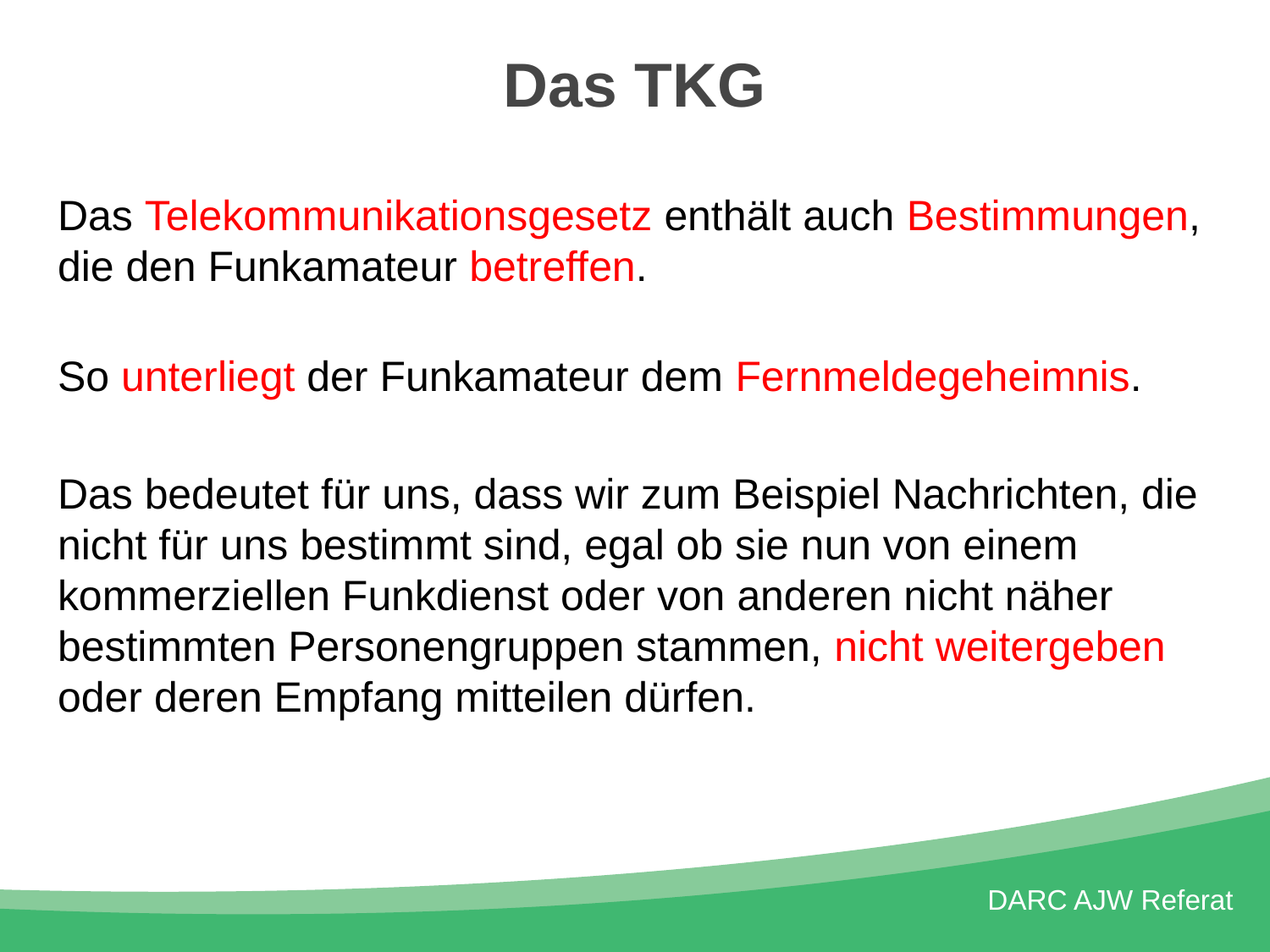

# Das TKG
Das Telekommunikationsgesetz enthält auch Bestimmungen, die den Funkamateur betreffen.
So unterliegt der Funkamateur dem Fernmeldegeheimnis.

Das bedeutet für uns, dass wir zum Beispiel Nachrichten, die nicht für uns bestimmt sind, egal ob sie nun von einem kommerziellen Funkdienst oder von anderen nicht näher bestimmten Personengruppen stammen, nicht weitergeben oder deren Empfang mitteilen dürfen.